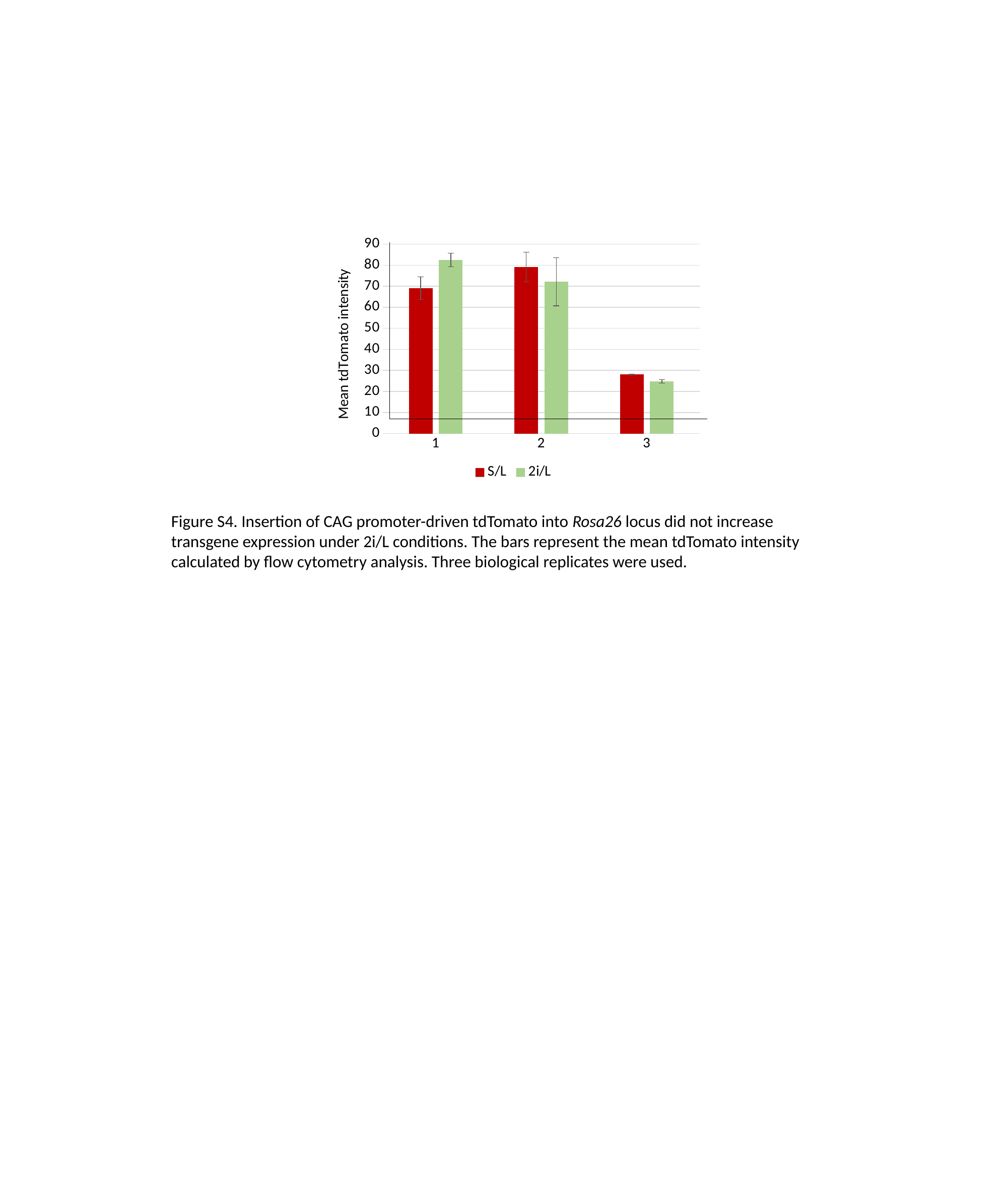

### Chart

| Category | S/L | 2i/L |
|---|---|---|
Figure S4. Insertion of CAG promoter-driven tdTomato into Rosa26 locus did not increase transgene expression under 2i/L conditions. The bars represent the mean tdTomato intensity calculated by flow cytometry analysis. Three biological replicates were used.